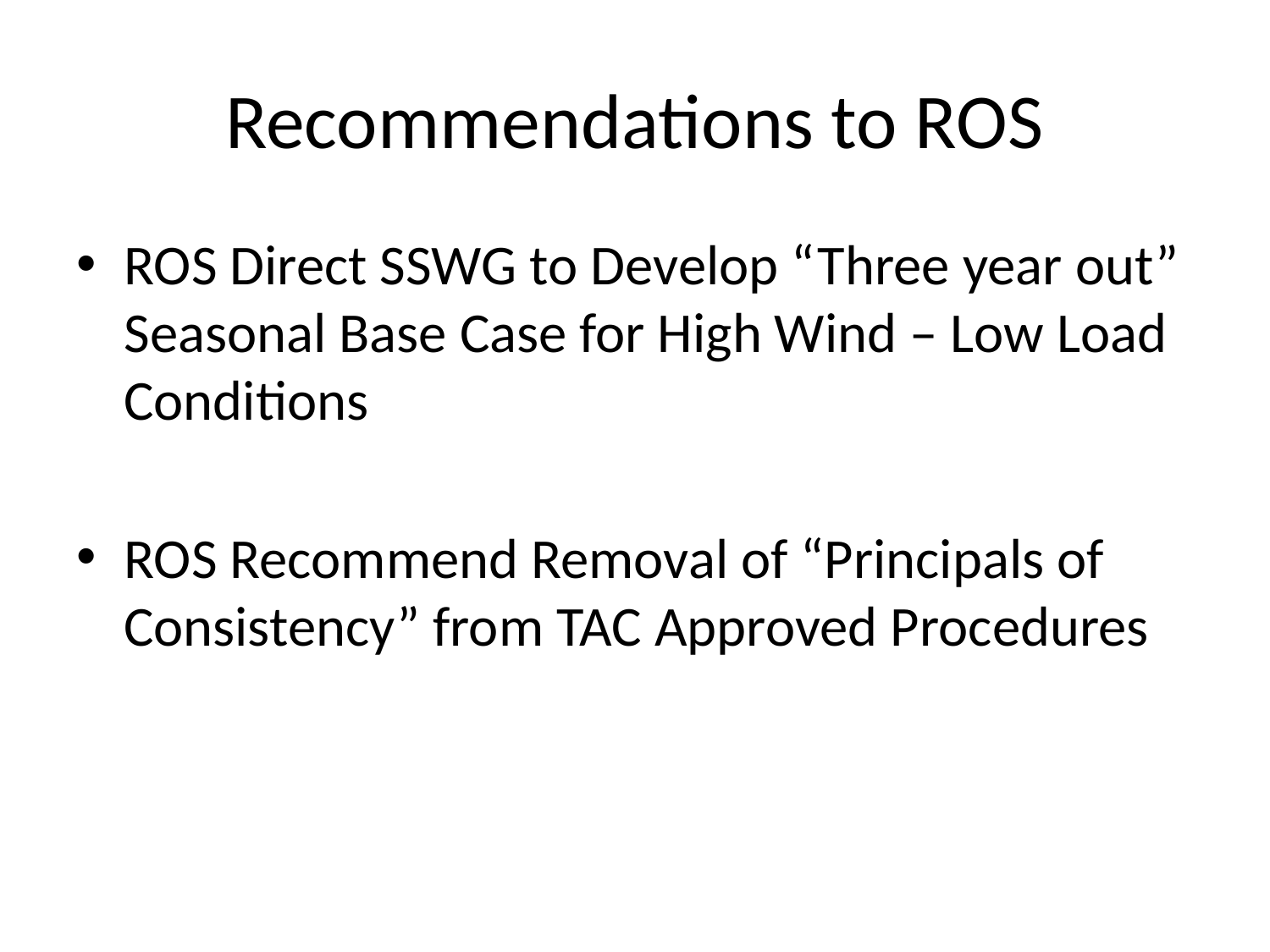

# Recommendations to ROS
ROS Direct SSWG to Develop “Three year out” Seasonal Base Case for High Wind – Low Load Conditions

ROS Recommend Removal of “Principals of Consistency” from TAC Approved Procedures